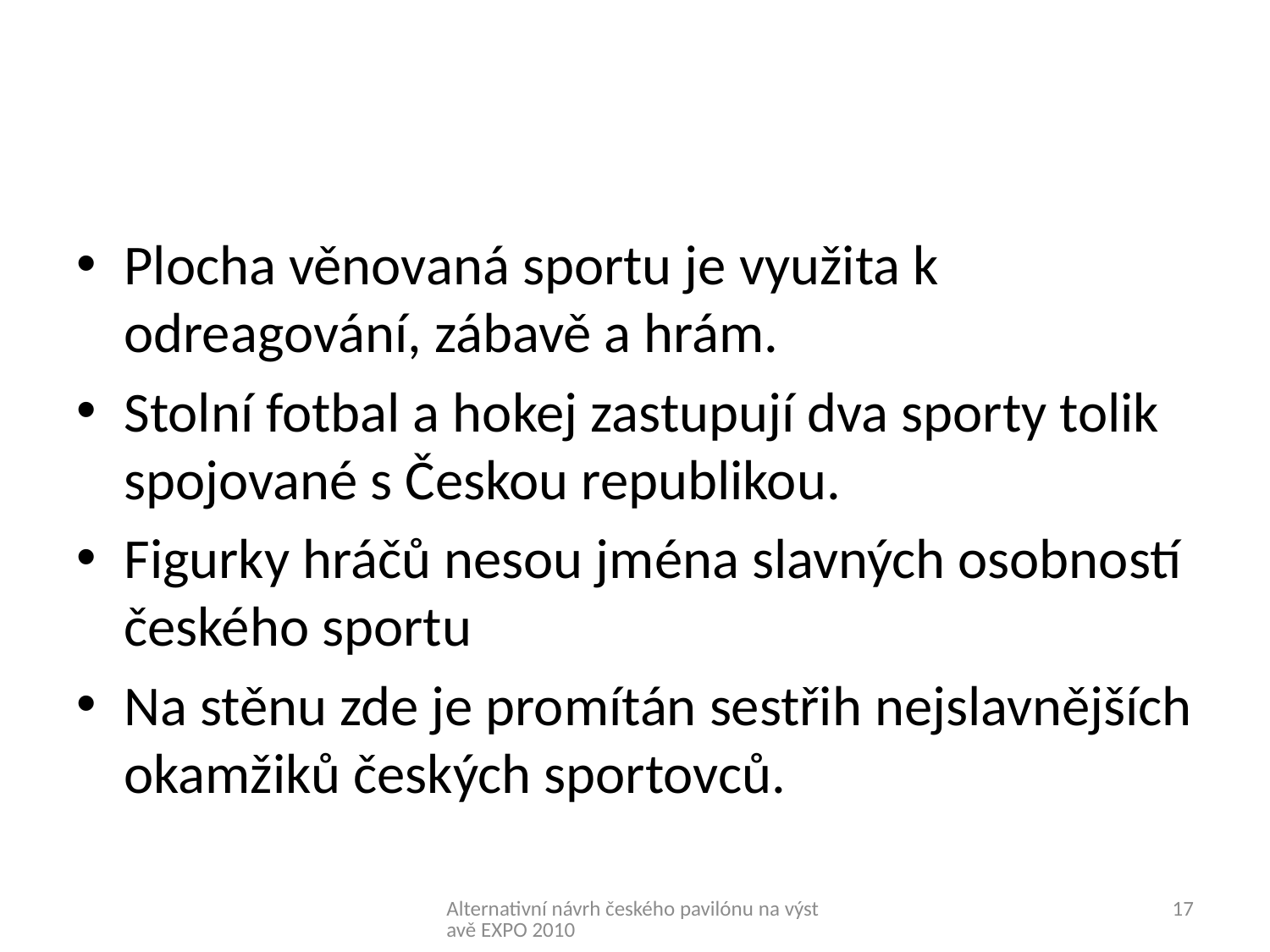

Plocha věnovaná sportu je využita k odreagování, zábavě a hrám.
Stolní fotbal a hokej zastupují dva sporty tolik spojované s Českou republikou.
Figurky hráčů nesou jména slavných osobností českého sportu
Na stěnu zde je promítán sestřih nejslavnějších okamžiků českých sportovců.
Alternativní návrh českého pavilónu na výstavě EXPO 2010
17